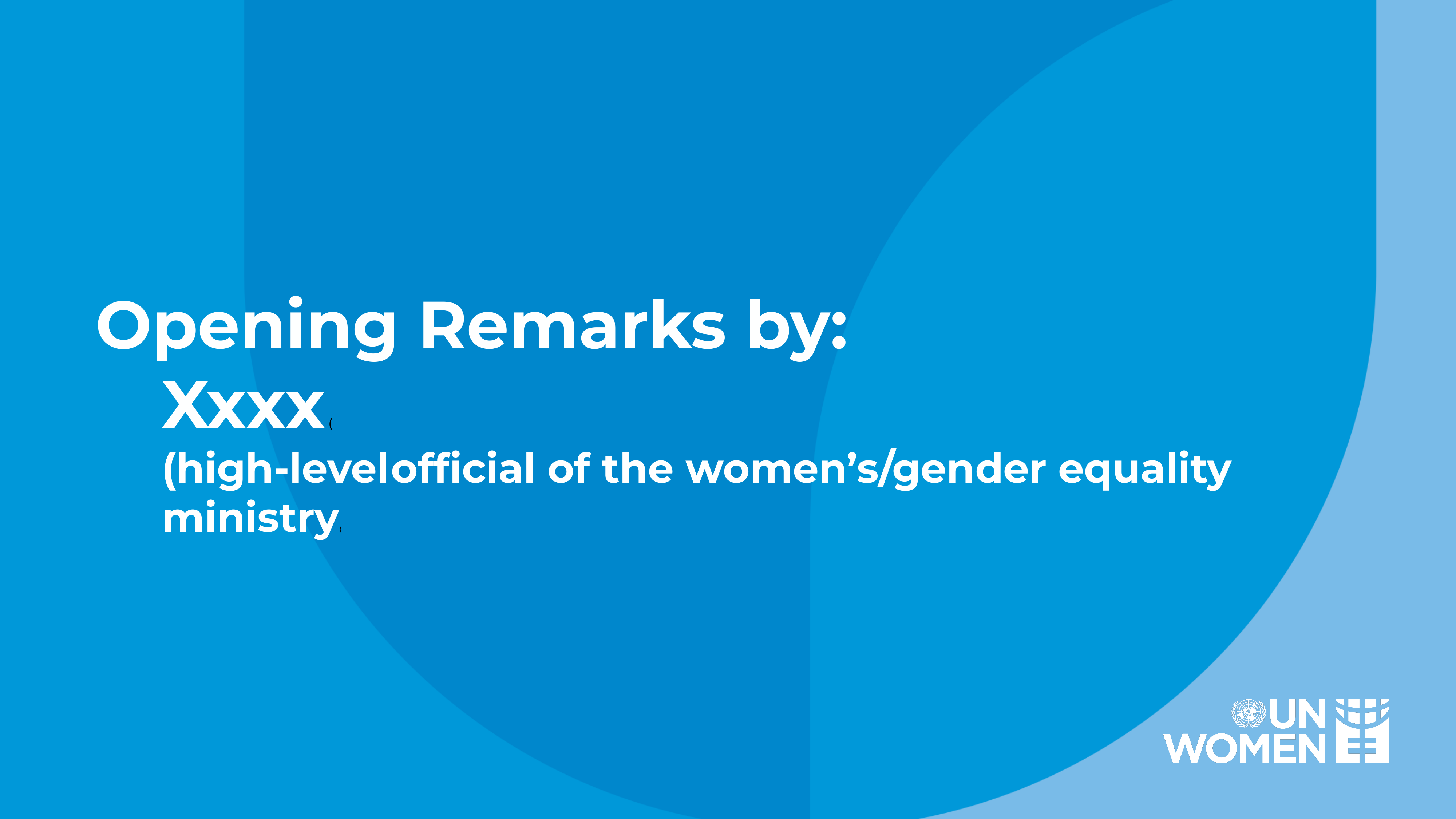

Opening Remarks by:
Xxxx (
(high-level official of the women’s/gender equality ministry)